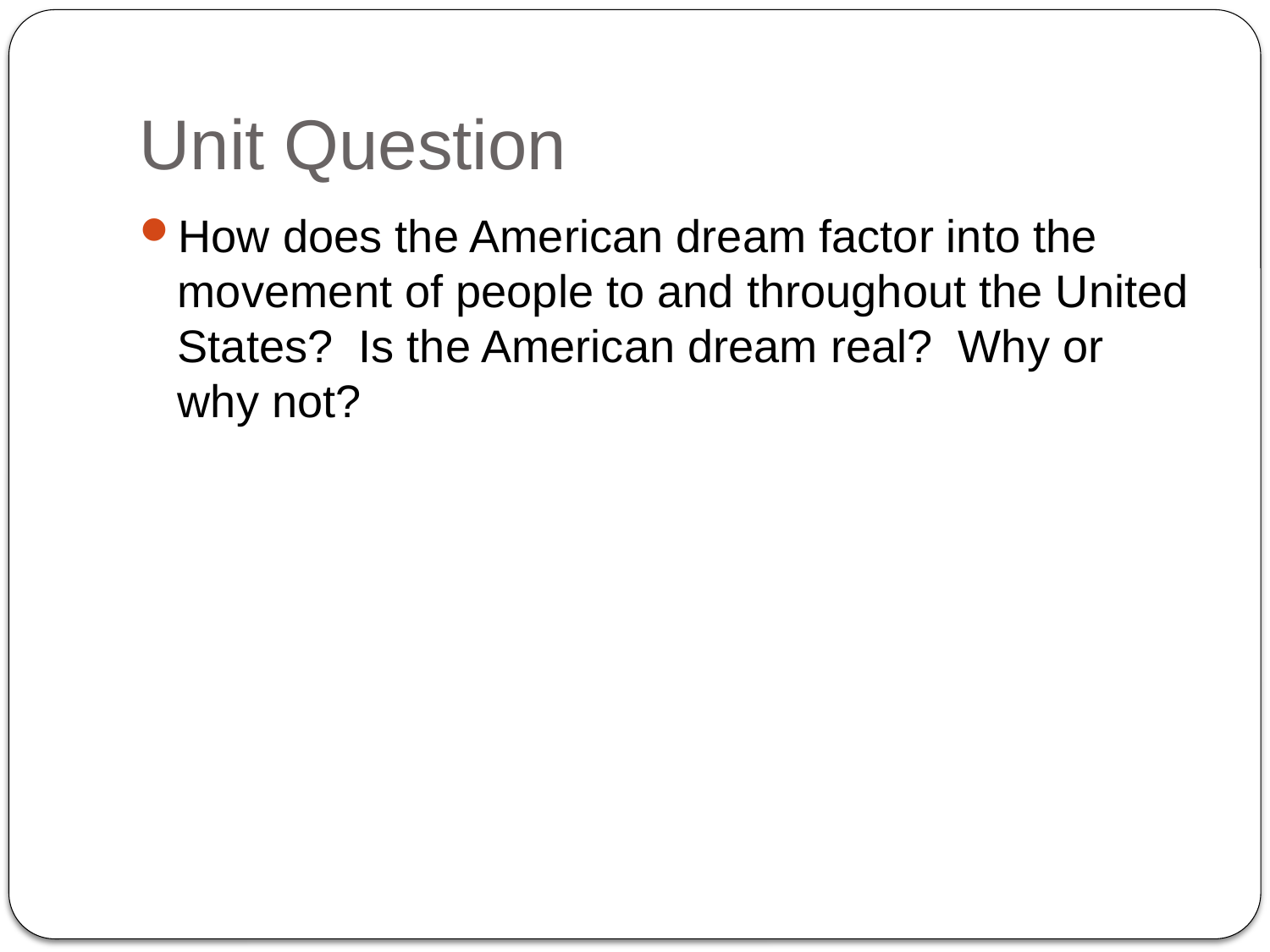

# Unit Question
How does the American dream factor into the movement of people to and throughout the United States?  Is the American dream real?  Why or why not?